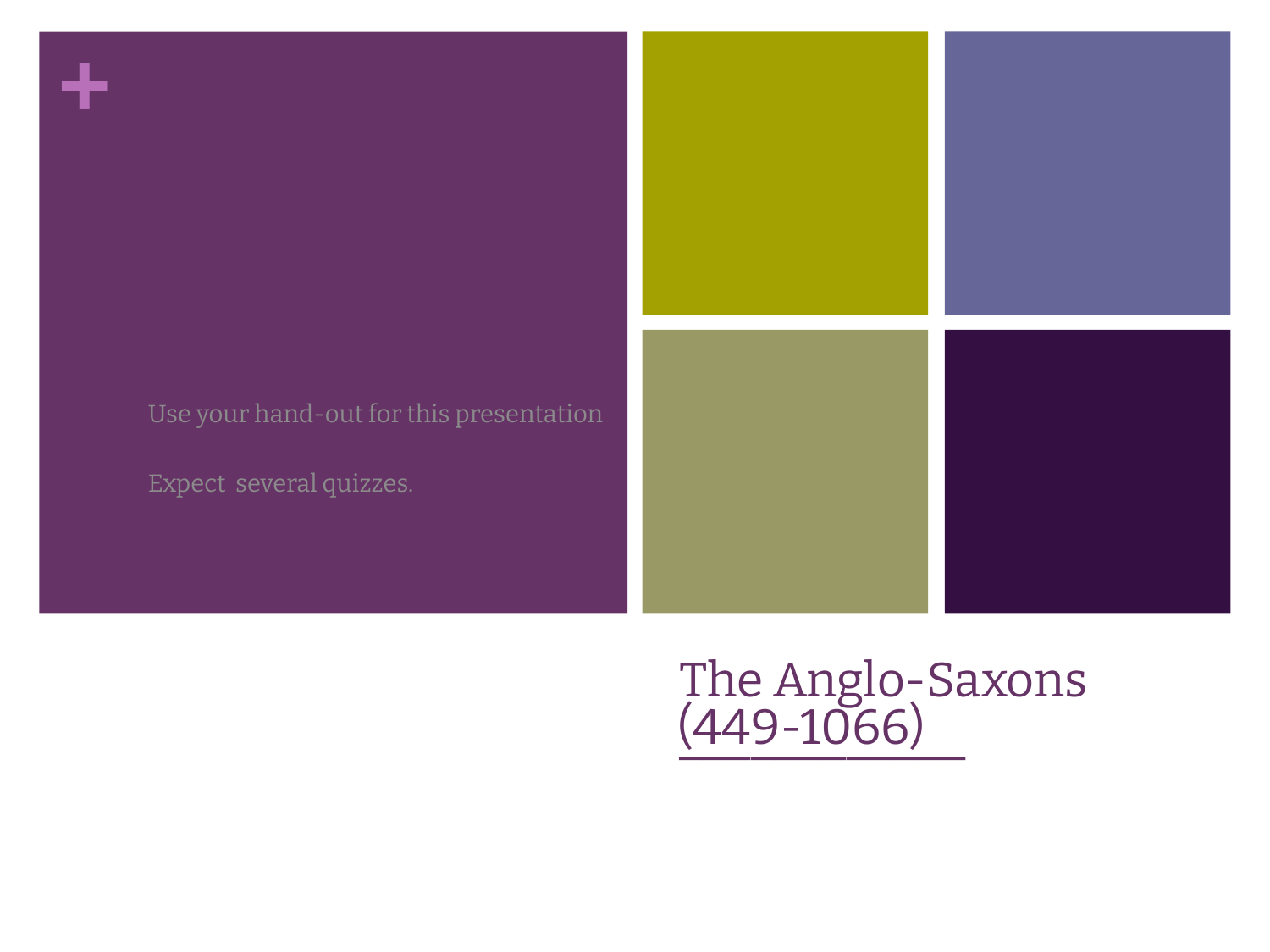

Use your hand-out for this presentation

Expect  several quizzes.
# The Anglo-Saxons ____________
(449-1066)